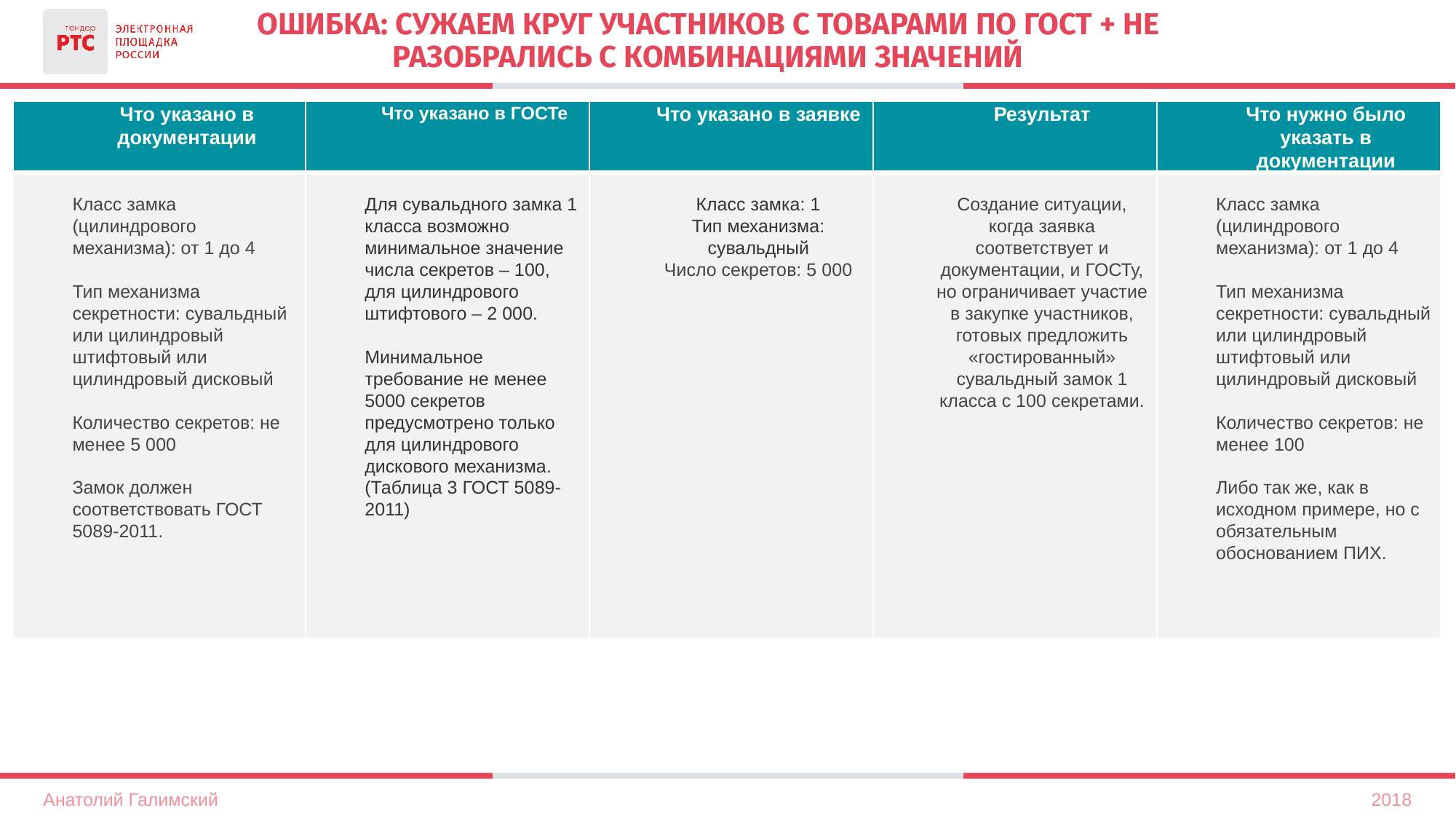

# Ошибка: сужаем круг участников с товарами по гост + не разобрались с комбинациями значений

| Что указано в документации | Что указано в ГОСТе | Что указано в заявке | Результат | Что нужно было указать в документации |
| --- | --- | --- | --- | --- |
| Класс замка (цилиндрового механизма): от 1 до 4 Тип механизма секретности: сувальдный или цилиндровый штифтовый или цилиндровый дисковый Количество секретов: не менее 5 000 Замок должен соответствовать ГОСТ 5089-2011. | Для сувальдного замка 1 класса возможно минимальное значение числа секретов – 100, для цилиндрового штифтового – 2 000. Минимальное требование не менее 5000 секретов предусмотрено только для цилиндрового дискового механизма. (Таблица 3 ГОСТ 5089-2011) | Класс замка: 1 Тип механизма: сувальдный Число секретов: 5 000 | Создание ситуации, когда заявка соответствует и документации, и ГОСТу, но ограничивает участие в закупке участников, готовых предложить «гостированный» сувальдный замок 1 класса с 100 секретами. | Класс замка (цилиндрового механизма): от 1 до 4 Тип механизма секретности: сувальдный или цилиндровый штифтовый или цилиндровый дисковый Количество секретов: не менее 100 Либо так же, как в исходном примере, но с обязательным обоснованием ПИХ. |

2018
Анатолий Галимский